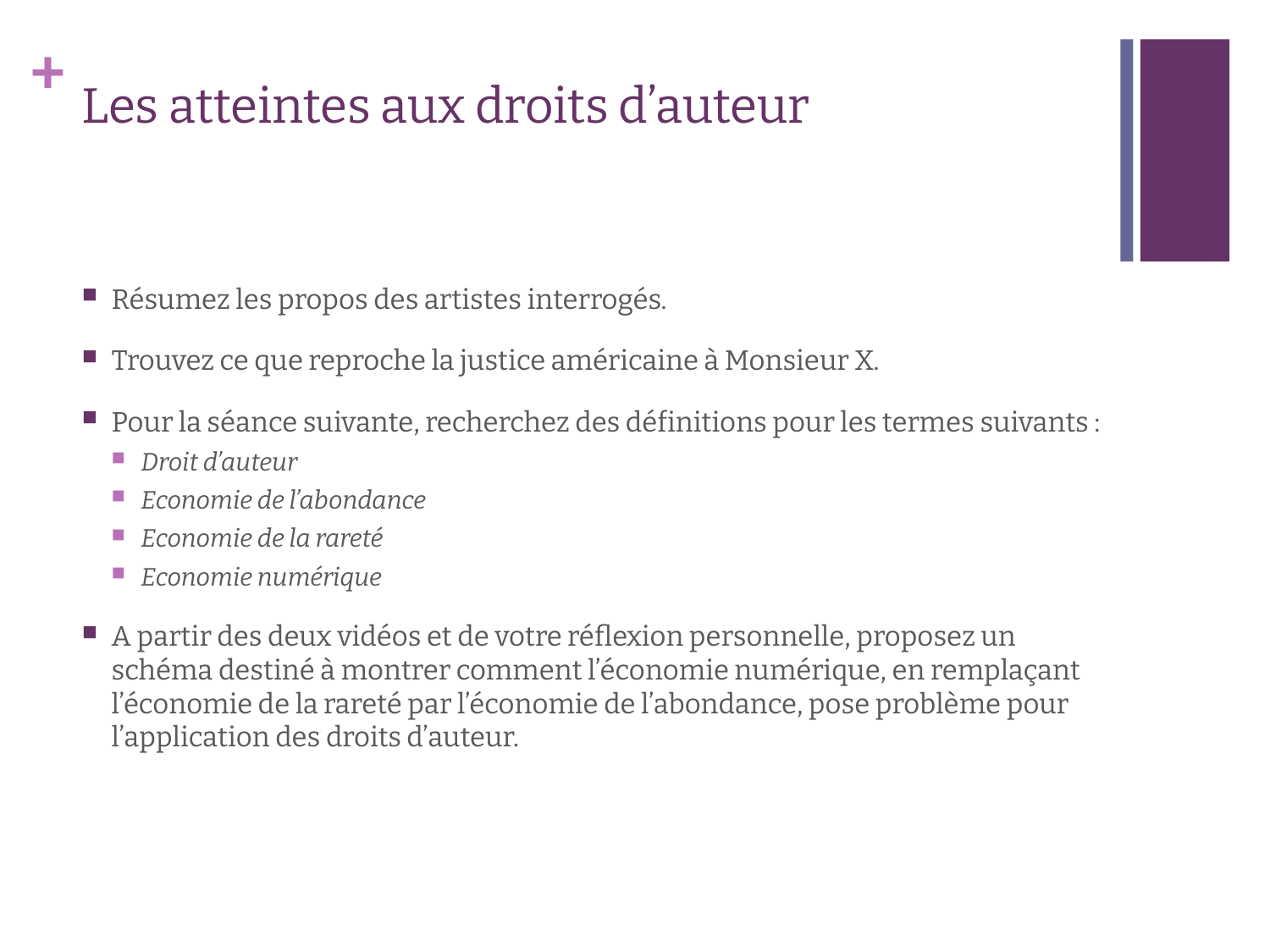

# Les atteintes aux droits d’auteur
Résumez les propos des artistes interrogés.
Trouvez ce que reproche la justice américaine à Monsieur X.
Pour la séance suivante, recherchez des définitions pour les termes suivants :
Droit d’auteur
Economie de l’abondance
Economie de la rareté
Economie numérique
A partir des deux vidéos et de votre réflexion personnelle, proposez un schéma destiné à montrer comment l’économie numérique, en remplaçant l’économie de la rareté par l’économie de l’abondance, pose problème pour l’application des droits d’auteur.